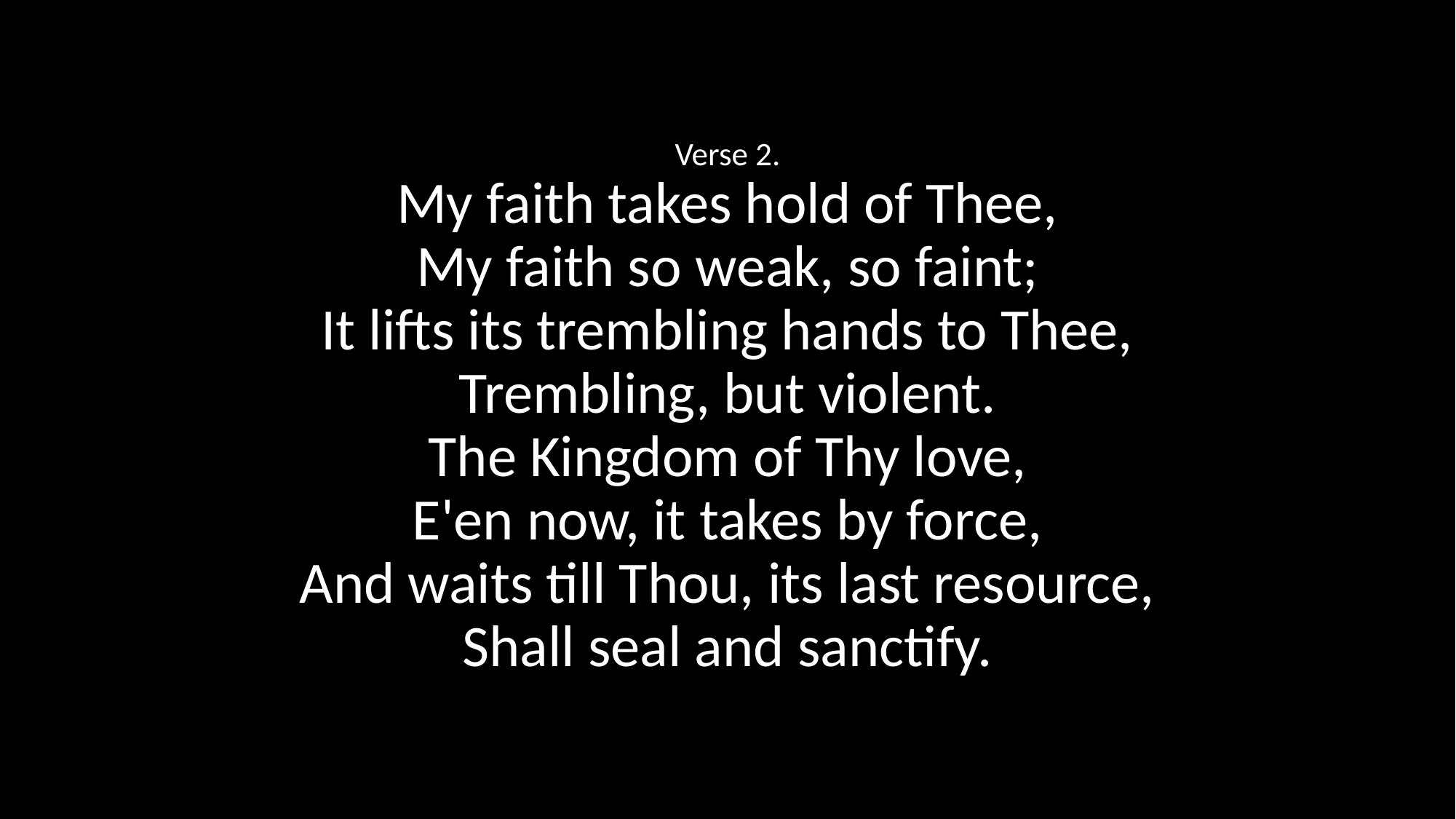

Verse 2.
My faith takes hold of Thee,
My faith so weak, so faint;
It lifts its trembling hands to Thee,
Trembling, but violent.
The Kingdom of Thy love,
E'en now, it takes by force,
And waits till Thou, its last resource,
Shall seal and sanctify.